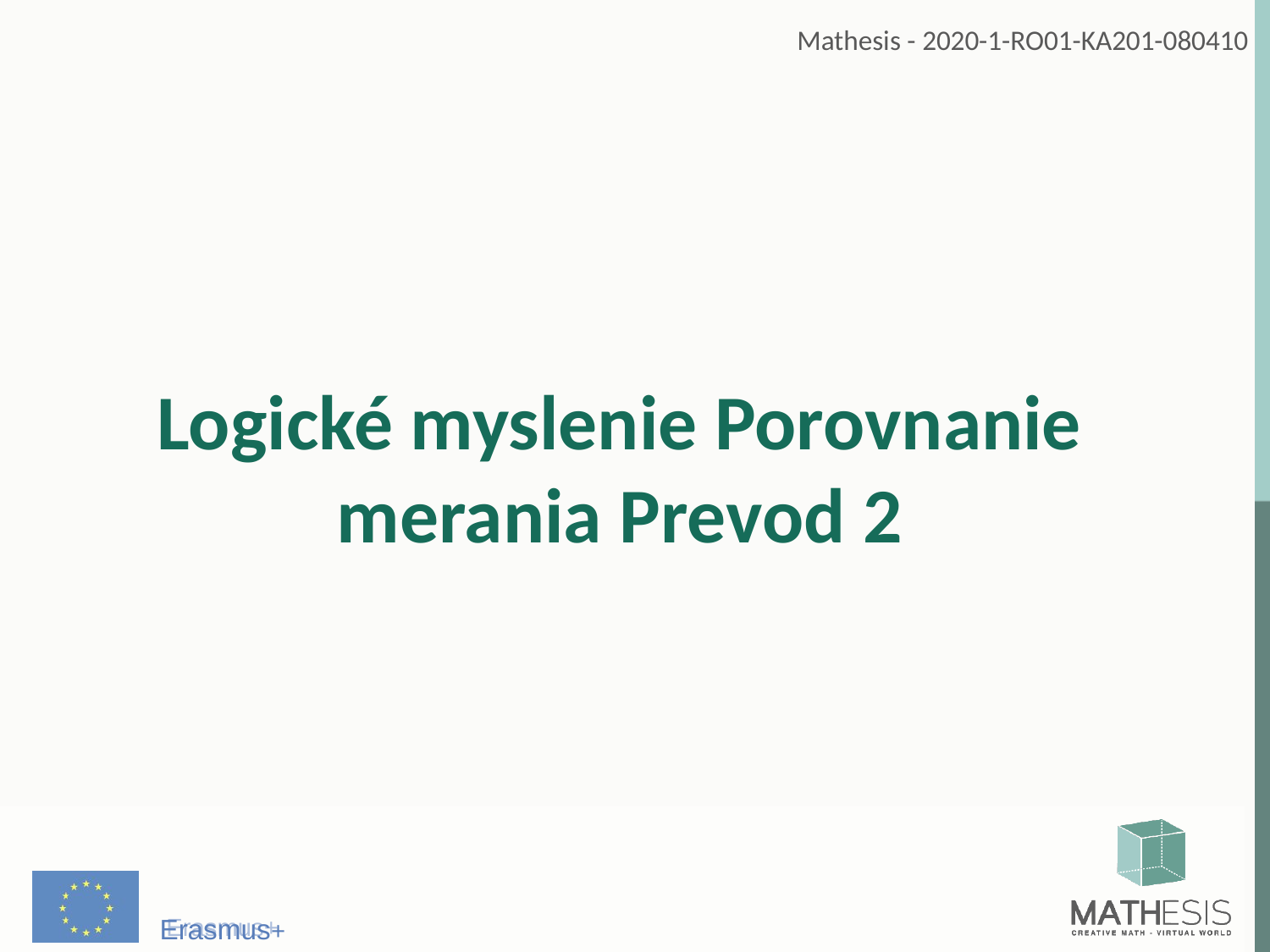

# Logické myslenie Porovnanie merania Prevod 2